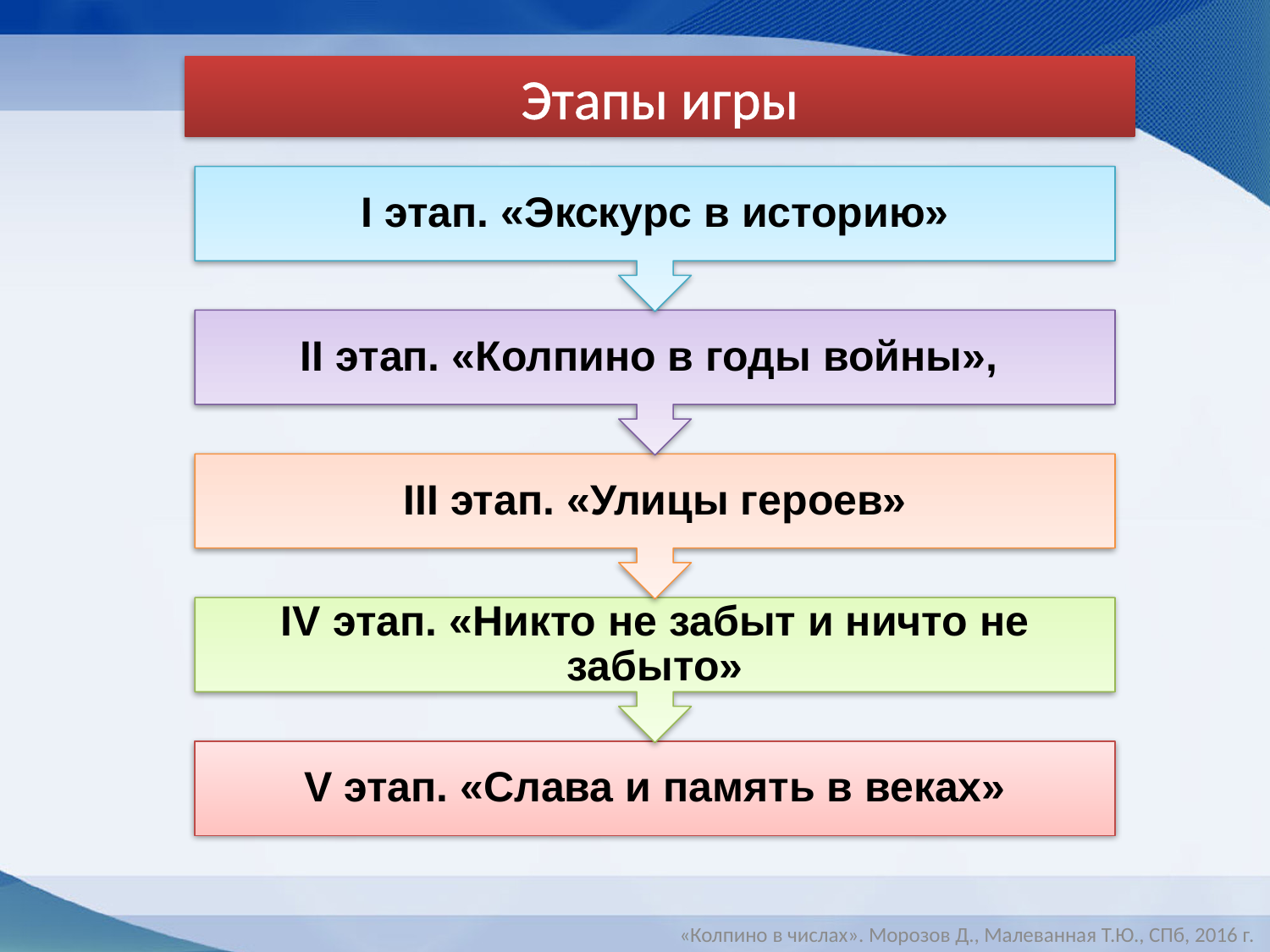

Этапы игры
V этап. «Слава и память в веках»
IV этап. «Никто не забыт и ничто не забыто»
III этап. «Улицы героев»
II этап. «Колпино в годы войны»,
I этап. «Экскурс в историю»
«Колпино в числах». Морозов Д., Малеванная Т.Ю., СПб, 2016 г.